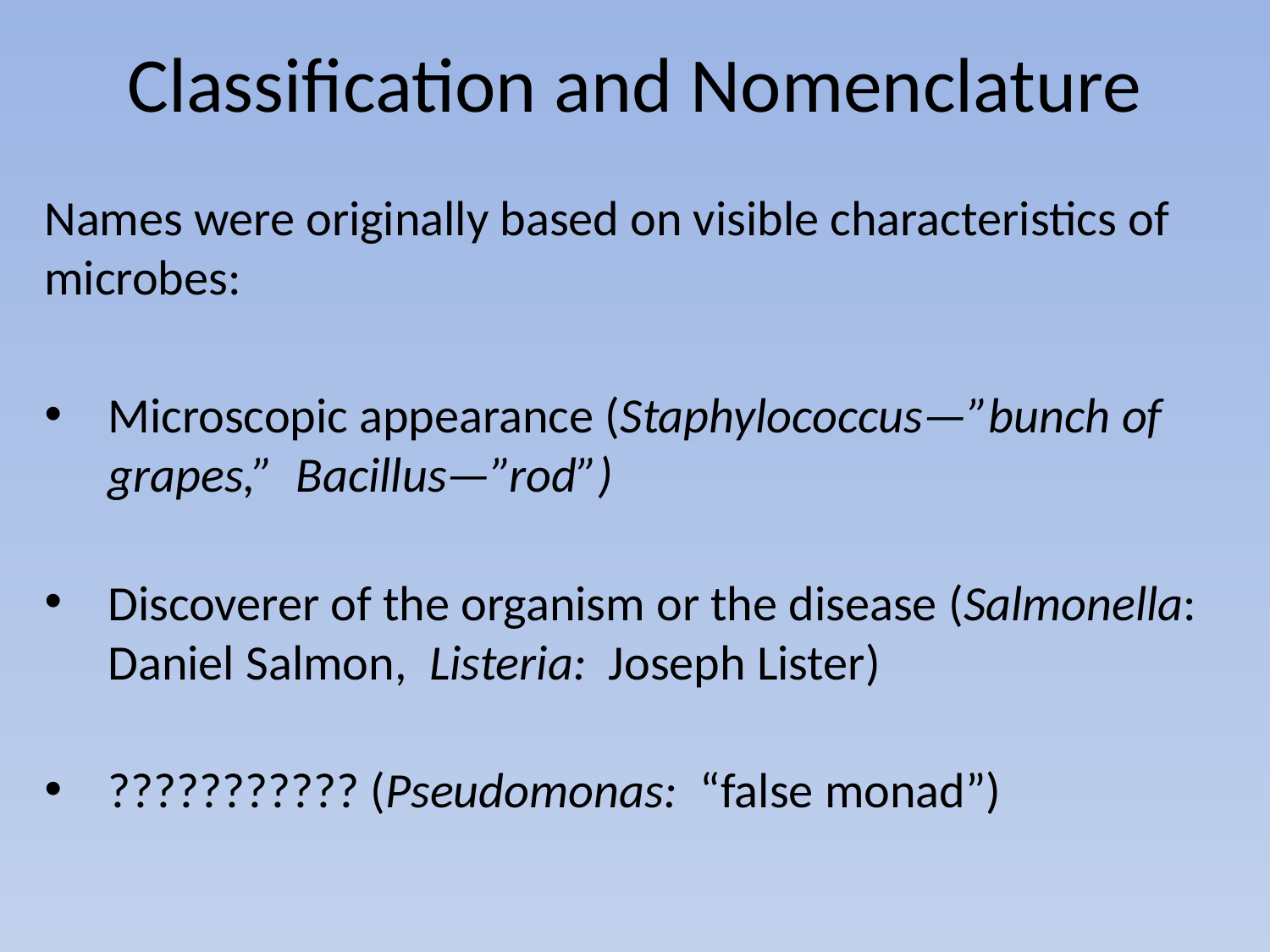

# Classification and Nomenclature
Names were originally based on visible characteristics of microbes:

Microscopic appearance (Staphylococcus—”bunch of grapes,”  Bacillus—”rod”)
Discoverer of the organism or the disease (Salmonella:  Daniel Salmon,  Listeria:  Joseph Lister)
??????????? (Pseudomonas:  “false monad”)